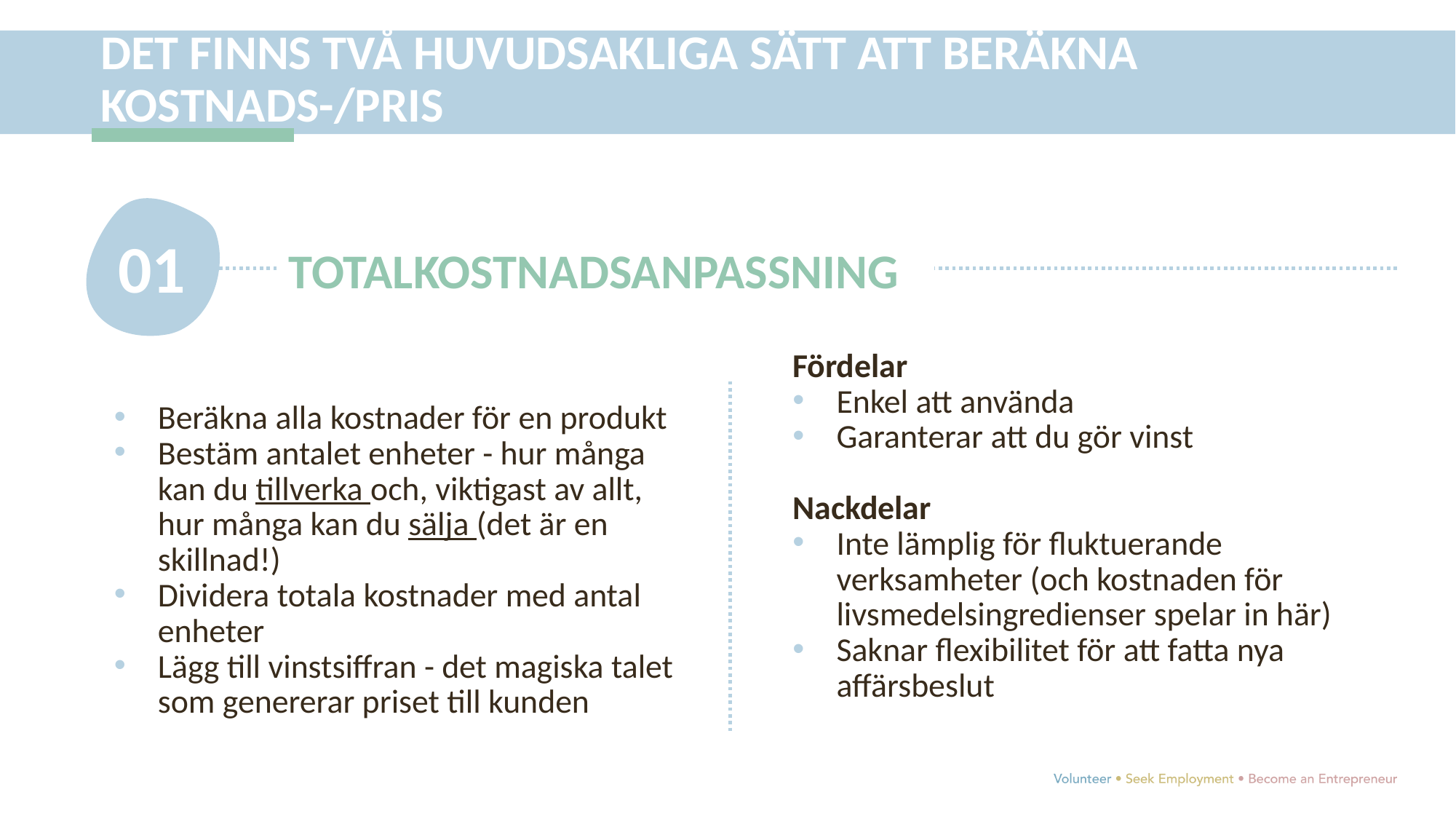

DET FINNS TVÅ HUVUDSAKLIGA SÄTT ATT BERÄKNA KOSTNADS-/PRIS

01
TOTALKOSTNADSANPASSNING
Fördelar
Enkel att använda
Garanterar att du gör vinst

Nackdelar
Inte lämplig för fluktuerande verksamheter (och kostnaden för livsmedelsingredienser spelar in här)
Saknar flexibilitet för att fatta nya affärsbeslut

Beräkna alla kostnader för en produkt
Bestäm antalet enheter - hur många kan du tillverka och, viktigast av allt, hur många kan du sälja (det är en skillnad!)
Dividera totala kostnader med antal enheter
Lägg till vinstsiffran - det magiska talet som genererar priset till kunden